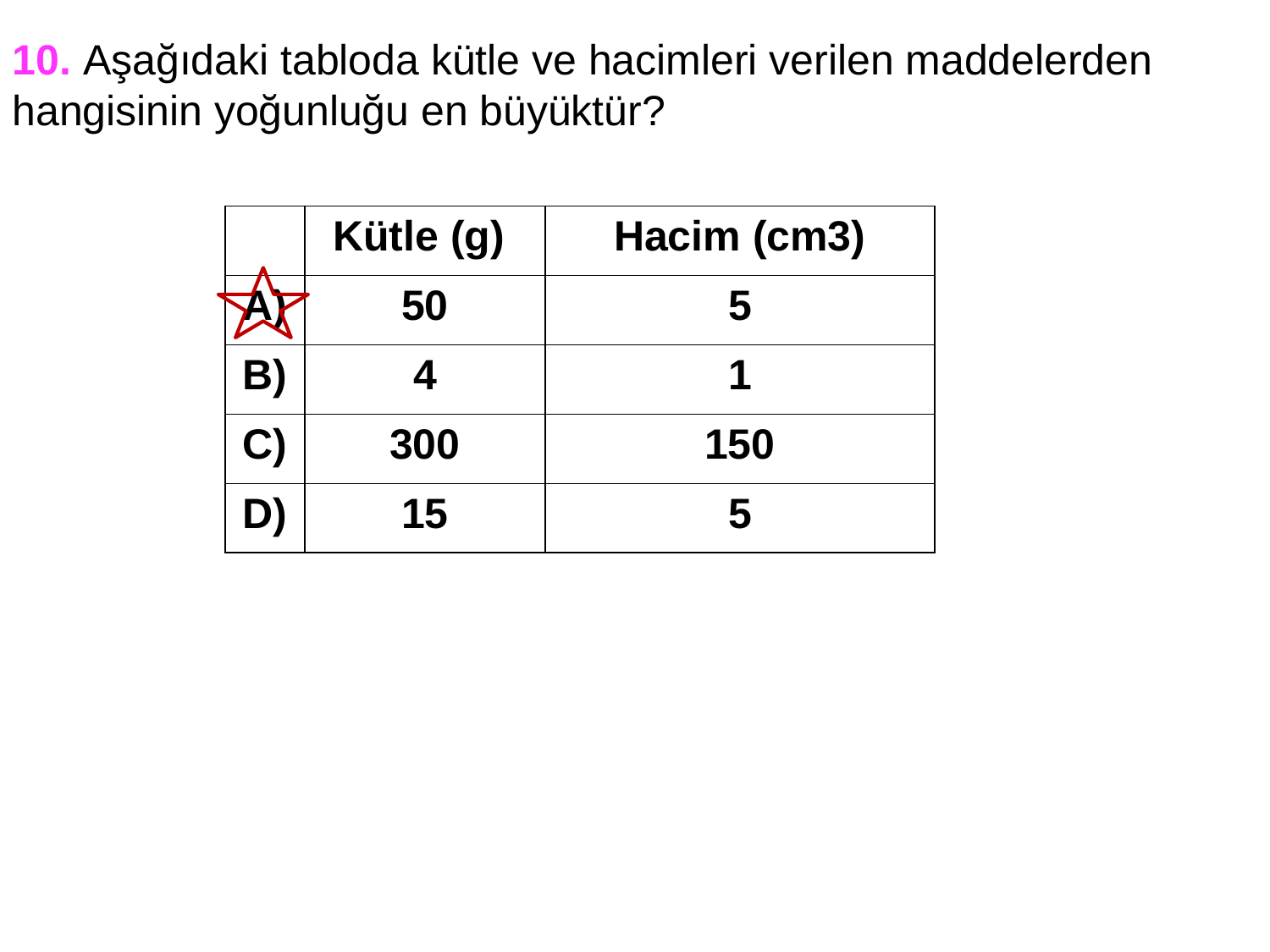

10. Aşağıdaki tabloda kütle ve hacimleri verilen maddelerden hangisinin yoğunluğu en büyüktür?
|  | Kütle (g) | Hacim (cm3) |
| --- | --- | --- |
| A) | 50 | 5 |
| B) | 4 | 1 |
| C) | 300 | 150 |
| D) | 15 | 5 |